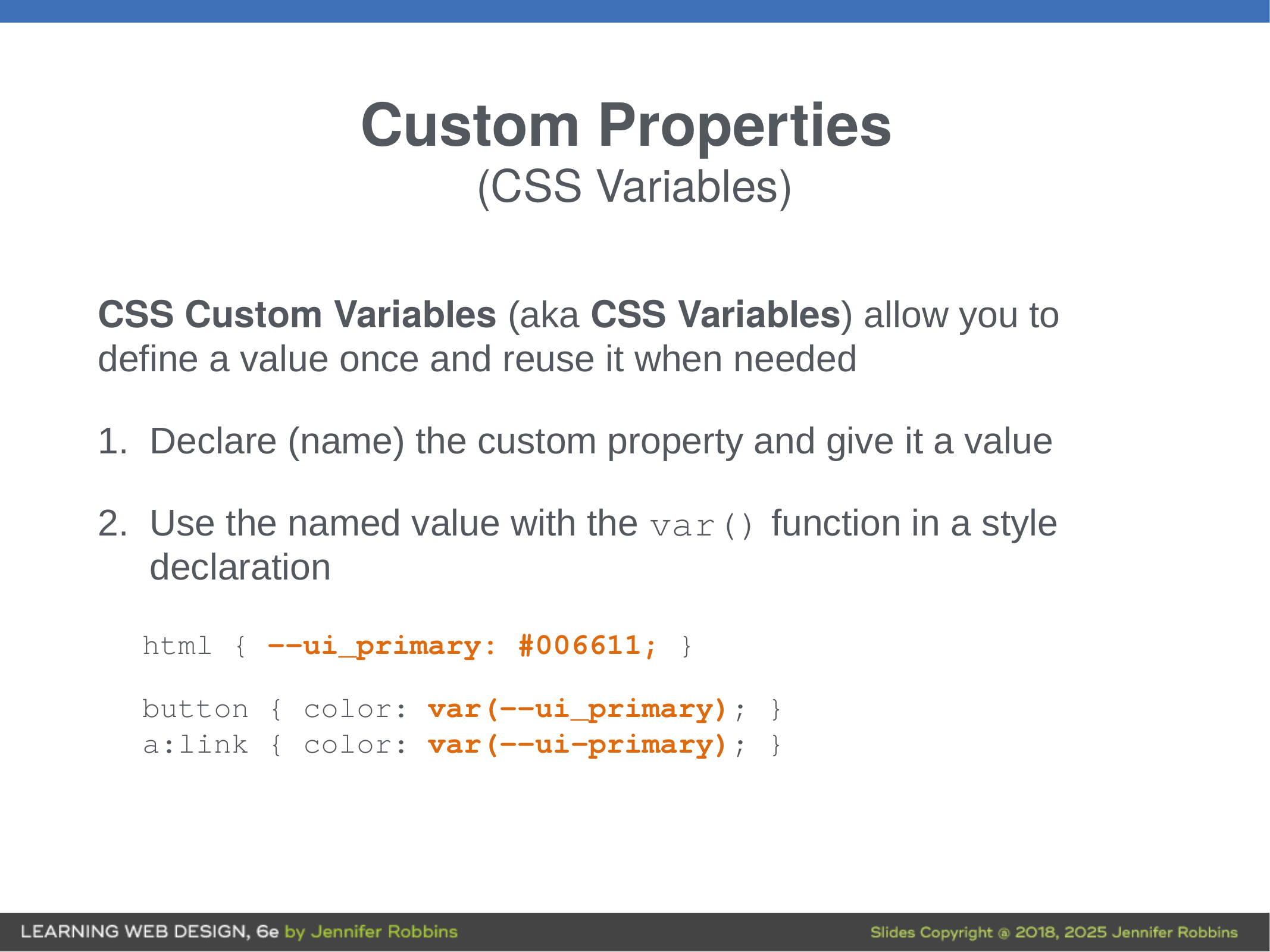

# Custom Properties
(CSS Variables)
CSS Custom Variables (aka CSS Variables) allow you to define a value once and reuse it when needed
Declare (name) the custom property and give it a value
Use the named value with the var() function in a style declaration
html { --ui_primary: #006611; }
button { color: var(--ui_primary); }
a:link { color: var(--ui-primary); }